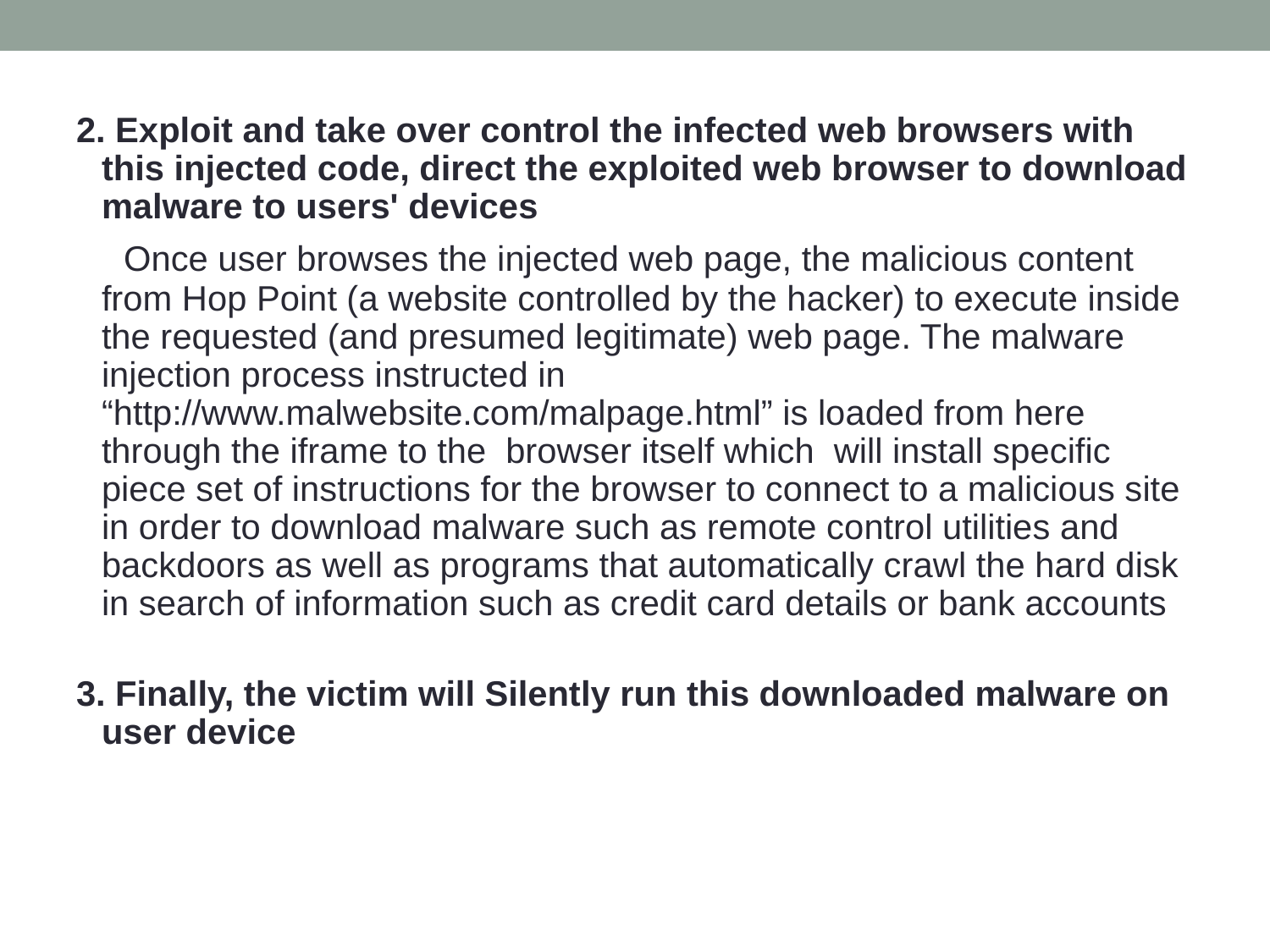

2. Exploit and take over control the infected web browsers with this injected code, direct the exploited web browser to download malware to users' devices
    Once user browses the injected web page, the malicious content from Hop Point (a website controlled by the hacker) to execute inside the requested (and presumed legitimate) web page. The malware injection process instructed in “http://www.malwebsite.com/malpage.html” is loaded from here through the iframe to the  browser itself which  will install specific piece set of instructions for the browser to connect to a malicious site in order to download malware such as remote control utilities and backdoors as well as programs that automatically crawl the hard disk in search of information such as credit card details or bank accounts

3. Finally, the victim will Silently run this downloaded malware on user device